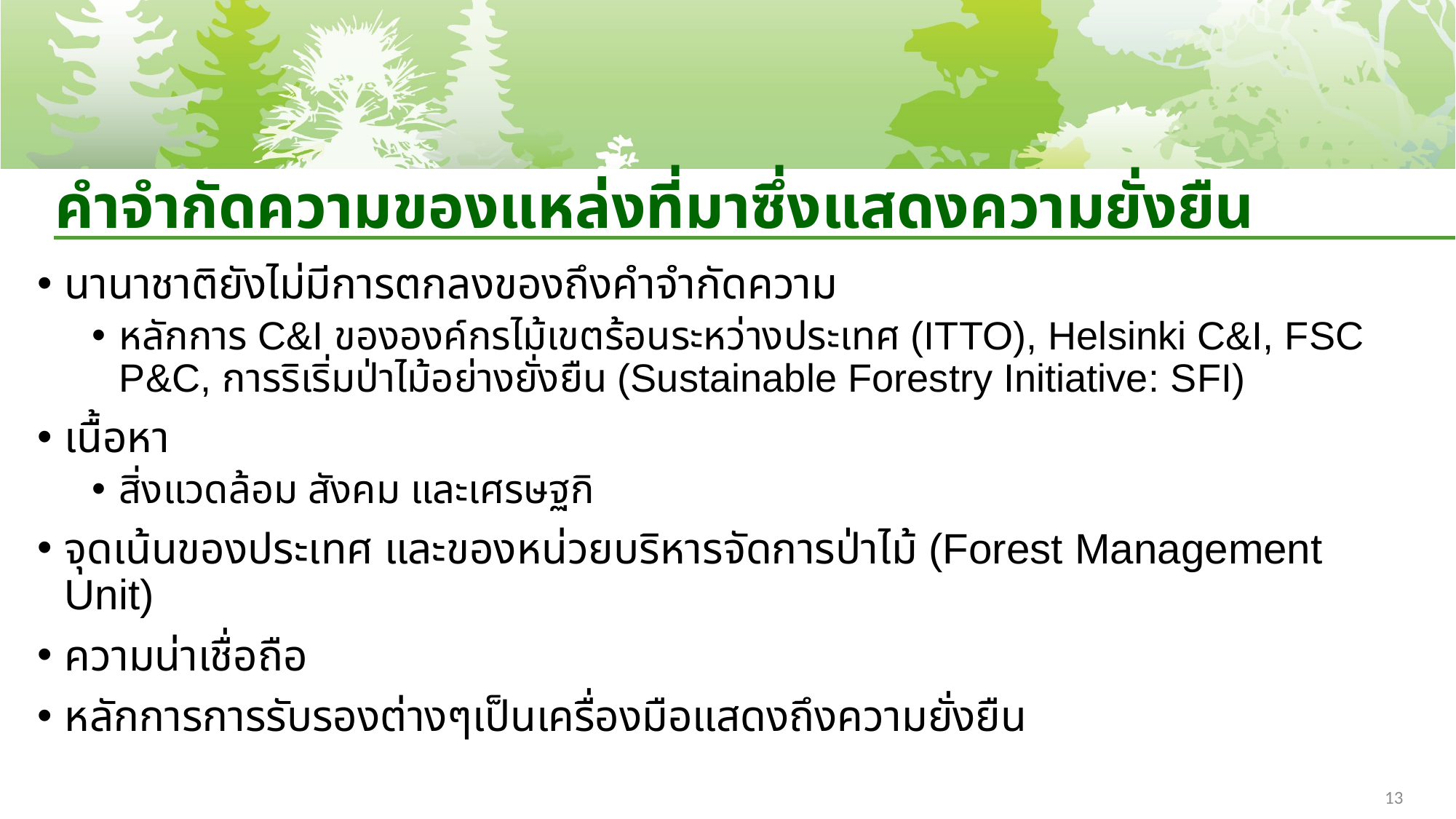

# คำจำกัดความของแหล่งที่มาซึ่งแสดงความยั่งยืน
นานาชาติยังไม่มีการตกลงของถึงคำจำกัดความ
หลักการ C&I ขององค์กรไม้เขตร้อนระหว่างประเทศ (ITTO), Helsinki C&I, FSC P&C, การริเริ่มป่าไม้อย่างยั่งยืน (Sustainable Forestry Initiative: SFI)
เนื้อหา
สิ่งแวดล้อม สังคม และเศรษฐกิ
จุดเน้นของประเทศ และของหน่วยบริหารจัดการป่าไม้ (Forest Management Unit)
ความน่าเชื่อถือ
หลักการการรับรองต่างๆเป็นเครื่องมือแสดงถึงความยั่งยืน

13